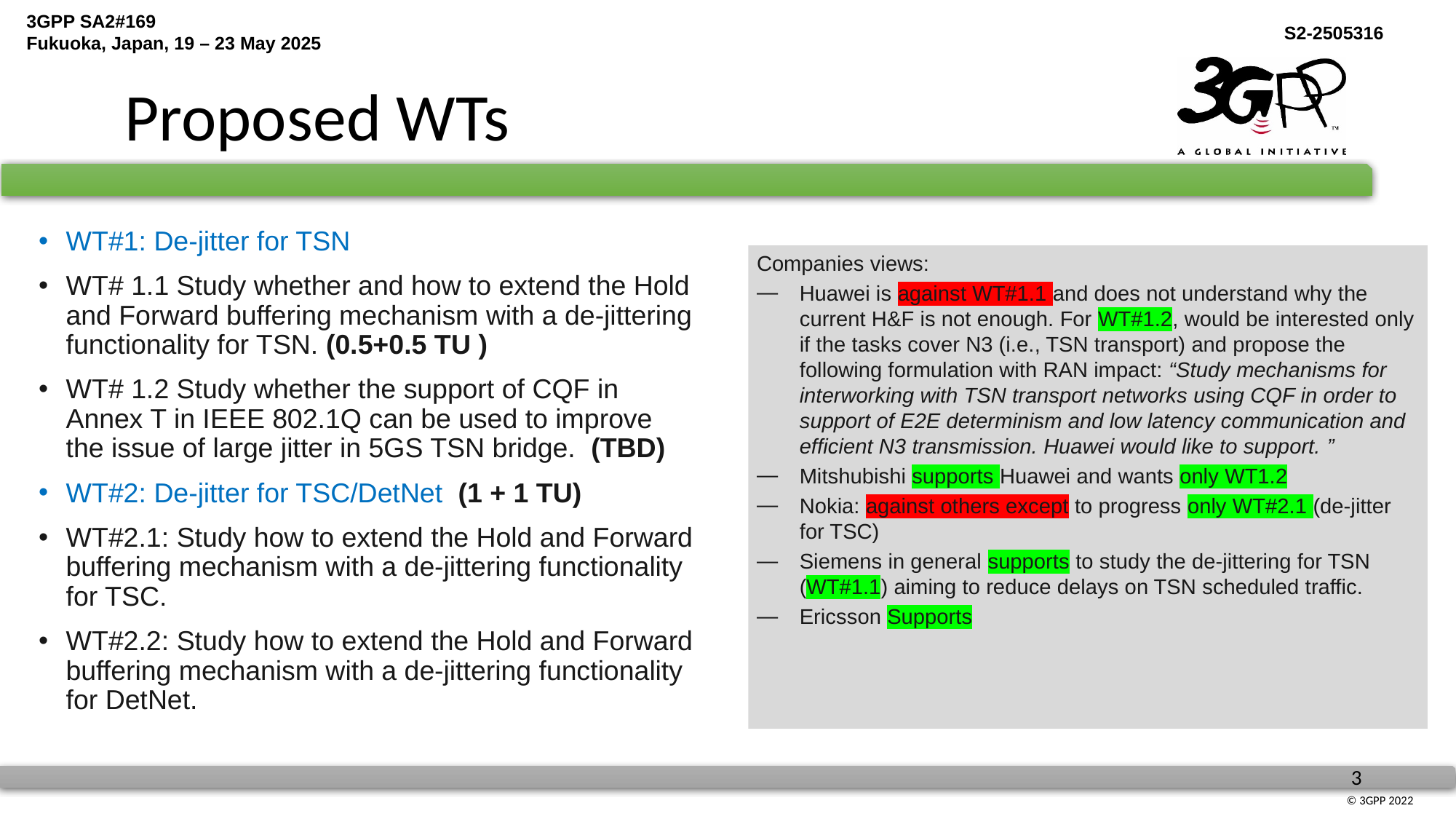

# Proposed WTs
WT#1: De-jitter for TSN​
WT# 1.1 Study whether and how to extend the Hold and Forward buffering mechanism with a de-jittering functionality for TSN.​ (0.5+0.5 TU )
WT# 1.2 Study whether the support of CQF in Annex T in IEEE 802.1Q can be used to improve the issue of large jitter in 5GS TSN bridge.​  (TBD)
WT#2: De-jitter for TSC/DetNet​  (1 + 1 TU)
WT#2.1: Study how to extend the Hold and Forward buffering mechanism with a de-jittering functionality for TSC.​
WT#2.2: Study how to extend the Hold and Forward buffering mechanism with a de-jittering functionality for DetNet.​

Companies views:
Huawei is against WT#1.1 and does not understand why the current H&F is not enough. For WT#1.2, would be interested only if the tasks cover N3 (i.e., TSN transport) and propose the following formulation with RAN impact: “Study mechanisms for interworking with TSN transport networks using CQF in order to support of E2E determinism and low latency communication and efficient N3 transmission. Huawei would like to support. ”
Mitshubishi supports Huawei and wants only WT1.2
Nokia: against others except to progress only WT#2.1 (de-jitter for TSC)
Siemens in general supports to study the de-jittering for TSN (WT#1.1) aiming to reduce delays on TSN scheduled traffic.
Ericsson Supports